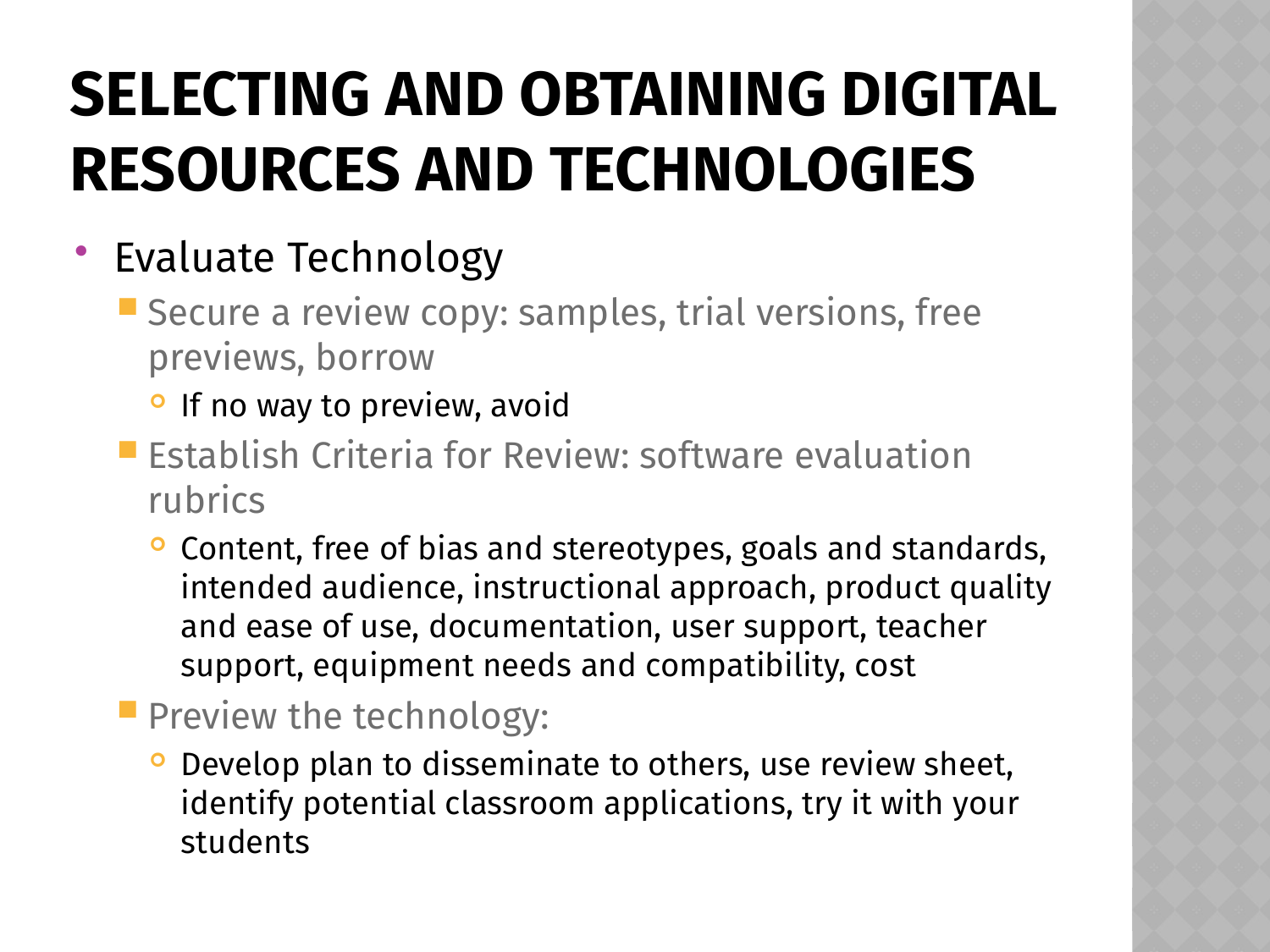

# Selecting and Obtaining Digital Resources and Technologies
Evaluate Technology
Secure a review copy: samples, trial versions, free previews, borrow
If no way to preview, avoid
Establish Criteria for Review: software evaluation rubrics
Content, free of bias and stereotypes, goals and standards, intended audience, instructional approach, product quality and ease of use, documentation, user support, teacher support, equipment needs and compatibility, cost
Preview the technology:
Develop plan to disseminate to others, use review sheet, identify potential classroom applications, try it with your students